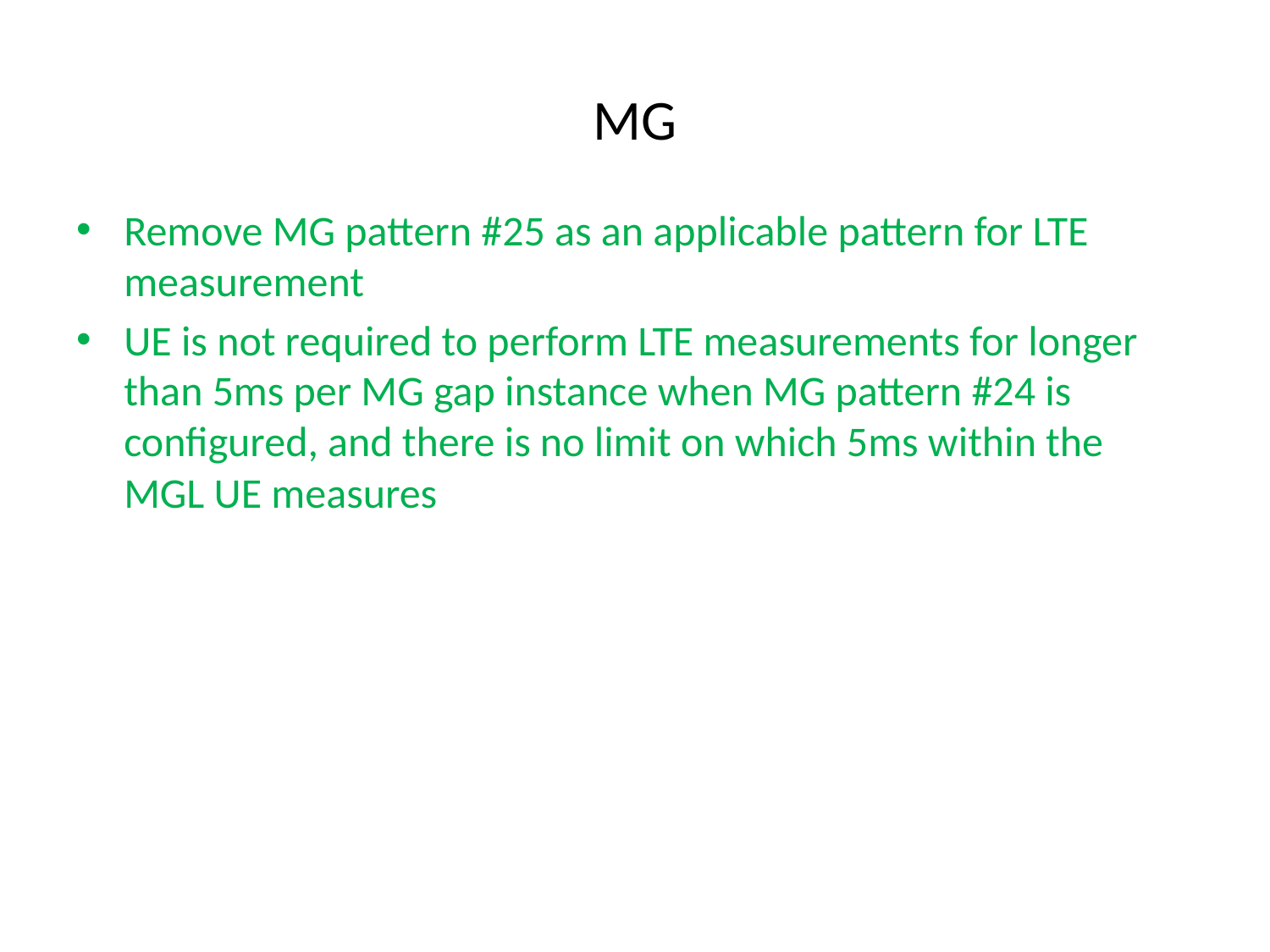

# MG
Remove MG pattern #25 as an applicable pattern for LTE measurement
UE is not required to perform LTE measurements for longer than 5ms per MG gap instance when MG pattern #24 is configured, and there is no limit on which 5ms within the MGL UE measures